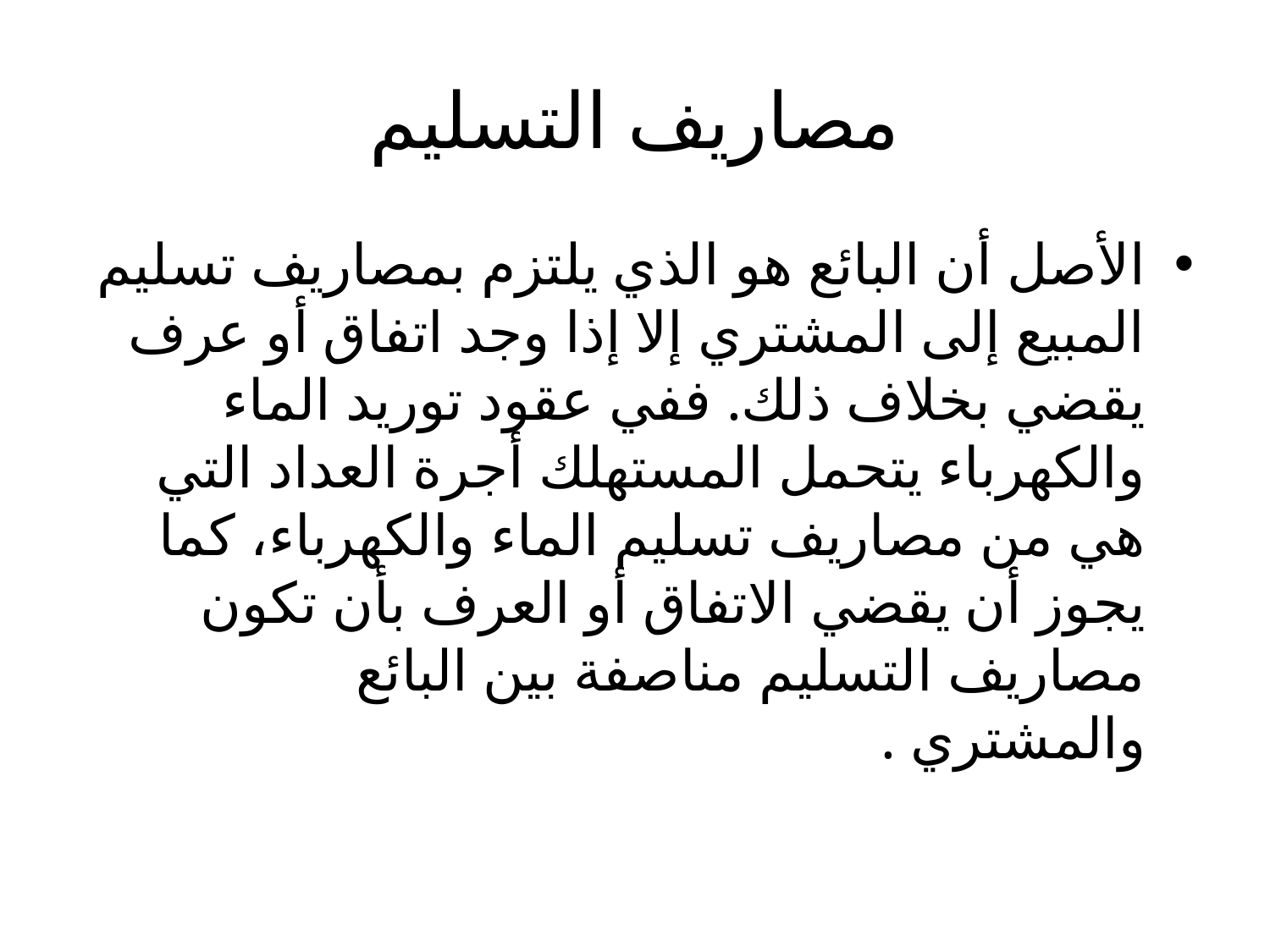

# مصاريف التسليم
الأصل أن البائع هو الذي يلتزم بمصاريف تسليم المبيع إلى المشتري إلا إذا وجد اتفاق أو عرف يقضي بخلاف ذلك. ففي عقود توريد الماء والكهرباء يتحمل المستهلك أجرة العداد التي هي من مصاريف تسليم الماء والكهرباء، كما يجوز أن يقضي الاتفاق أو العرف بأن تكون مصاريف التسليم مناصفة بين البائع والمشتري .